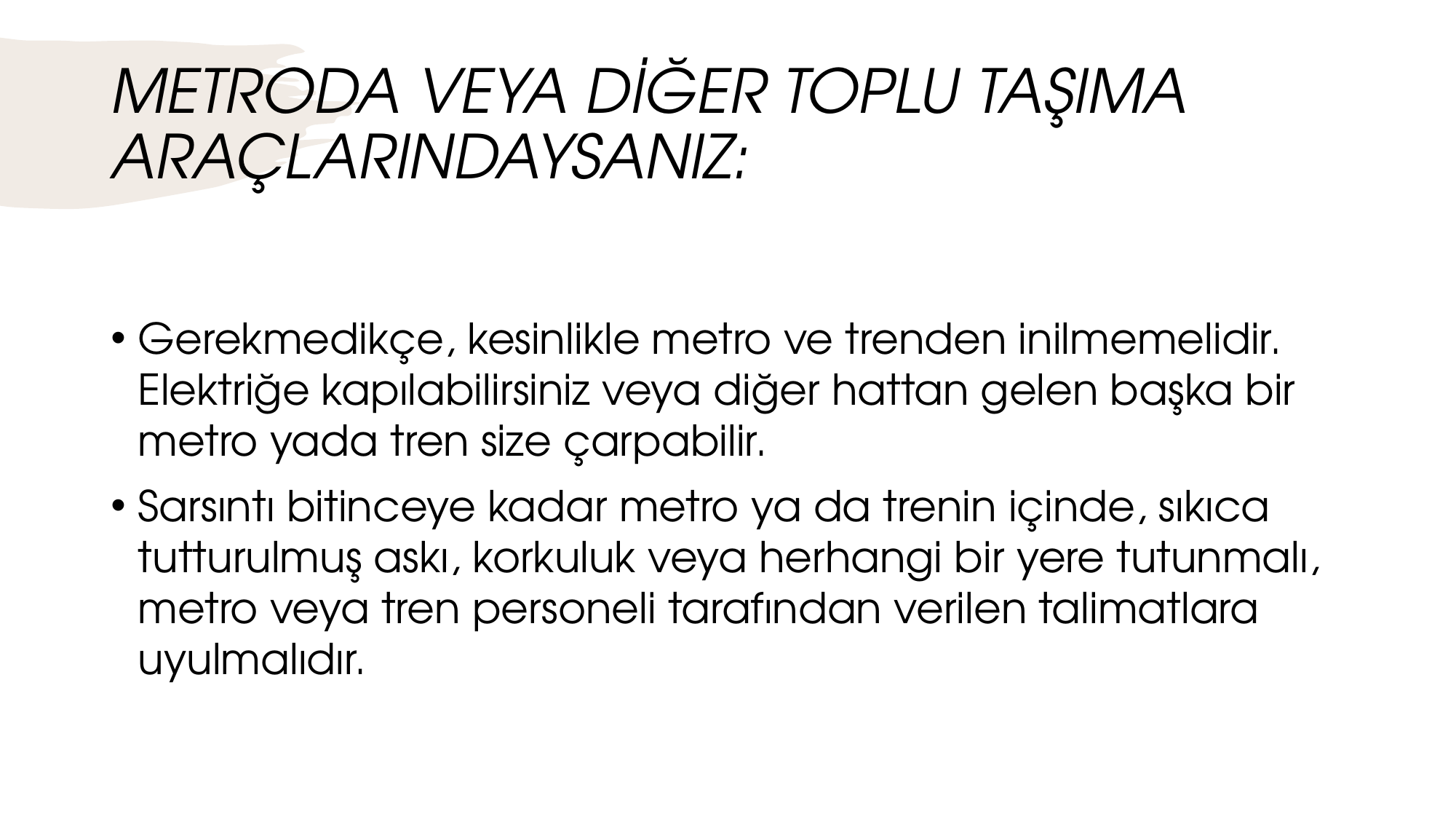

# METRODA VEYA DİĞER TOPLU TAŞIMA ARAÇLARINDAYSANIZ:

Gerekmedikçe, kesinlikle metro ve trenden inilmemelidir. Elektriğe kapılabilirsiniz veya diğer hattan gelen başka bir metro yada tren size çarpabilir.
Sarsıntı bitinceye kadar metro ya da trenin içinde, sıkıca tutturulmuş askı, korkuluk veya herhangi bir yere tutunmalı, metro veya tren personeli tarafından verilen talimatlara uyulmalıdır.